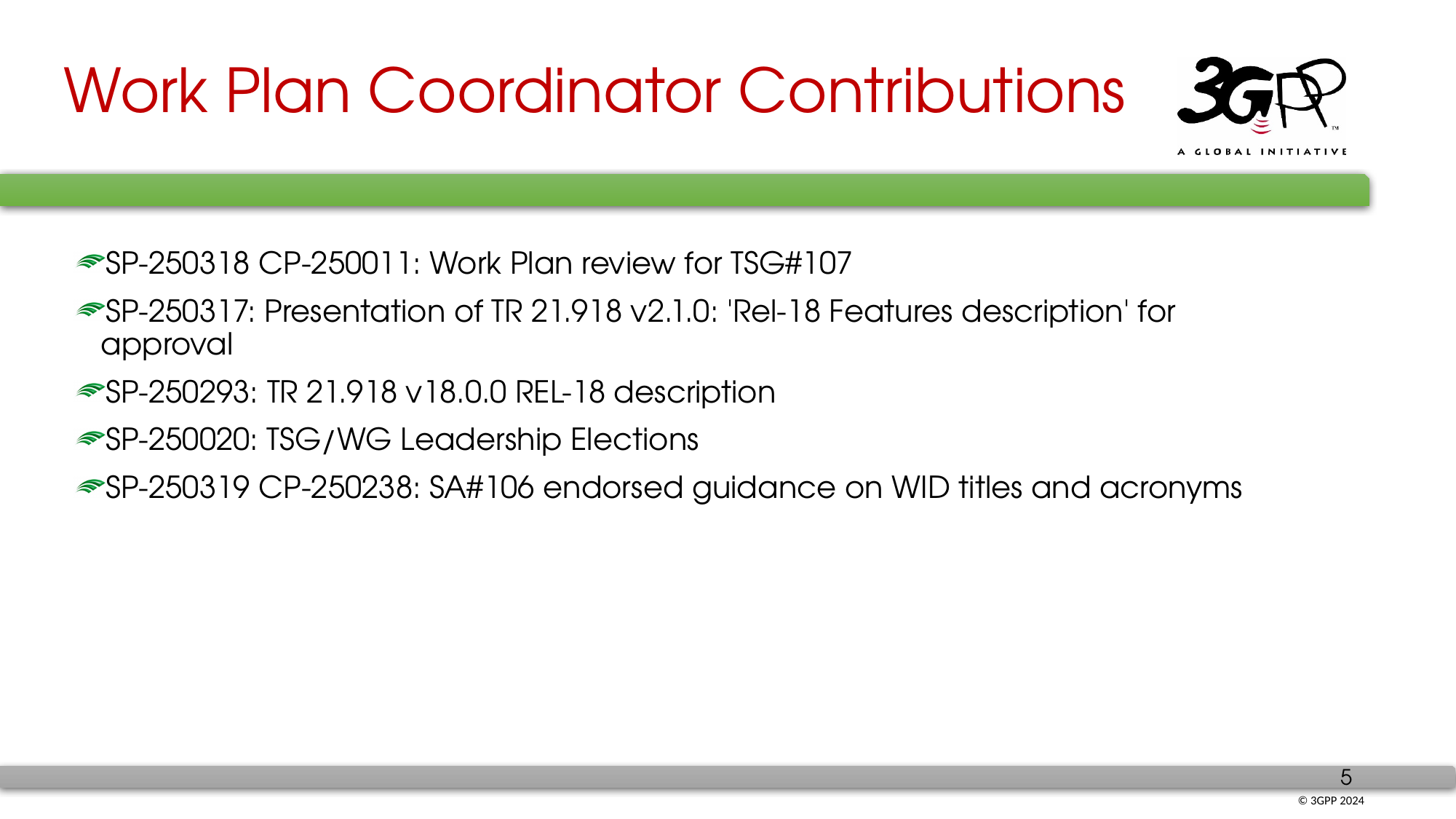

# Work Plan Coordinator Contributions

SP-250318 CP-250011: Work Plan review for TSG#107
SP-250317: Presentation of TR 21.918 v2.1.0: 'Rel-18 Features description' for approval
SP-250293: TR 21.918 v18.0.0 REL-18 description
SP-250020: TSG/WG Leadership Elections
SP-250319 CP-250238: SA#106 endorsed guidance on WID titles and acronyms